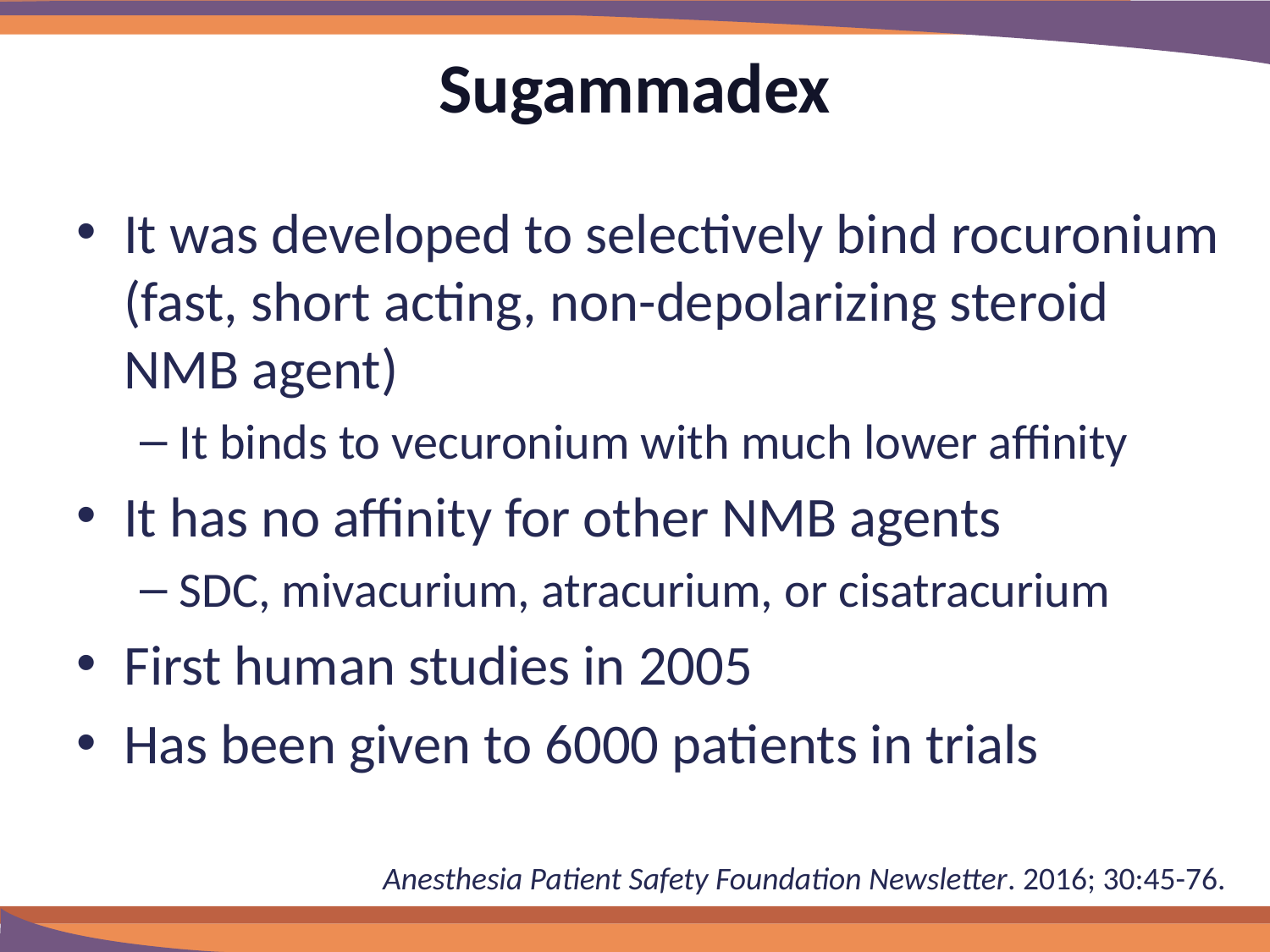

# Sugammadex
It was developed to selectively bind rocuronium (fast, short acting, non-depolarizing steroid NMB agent)
It binds to vecuronium with much lower affinity
It has no affinity for other NMB agents
SDC, mivacurium, atracurium, or cisatracurium
First human studies in 2005
Has been given to 6000 patients in trials

Anesthesia Patient Safety Foundation Newsletter. 2016; 30:45-76.